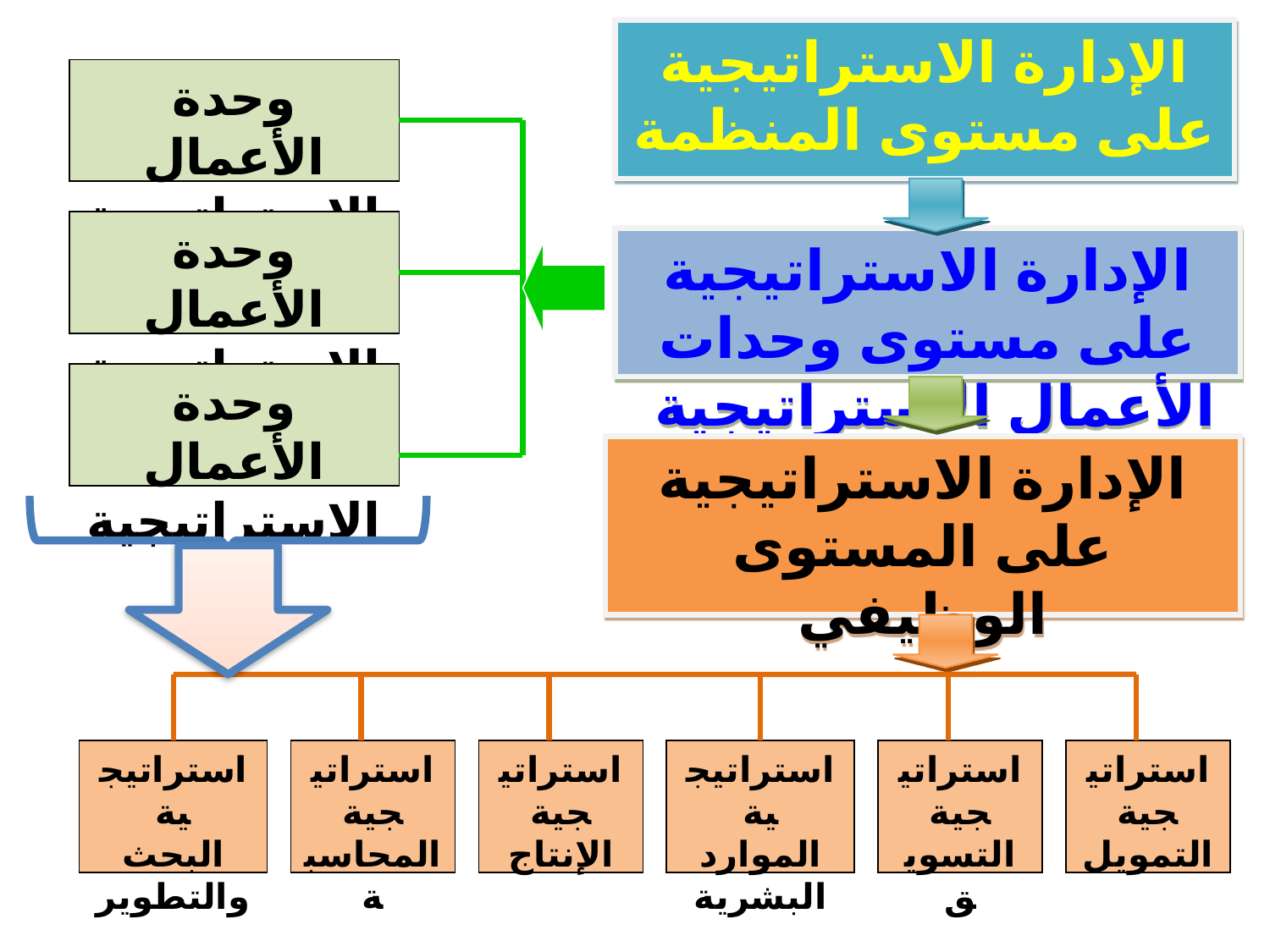

الإدارة الاستراتيجية على مستوى المنظمة

وحدة الأعمال الاستراتيجية
وحدة الأعمال الاستراتيجية
وحدة الأعمال الاستراتيجية

الإدارة الاستراتيجية على مستوى وحدات الأعمال الاستراتيجية

الإدارة الاستراتيجية على المستوى الوظيفي

استراتيجية
البحث والتطوير
استراتيجية
المحاسبة
استراتيجية
الإنتاج
استراتيجية
الموارد البشرية
استراتيجية
التسويق
استراتيجية
التمويل